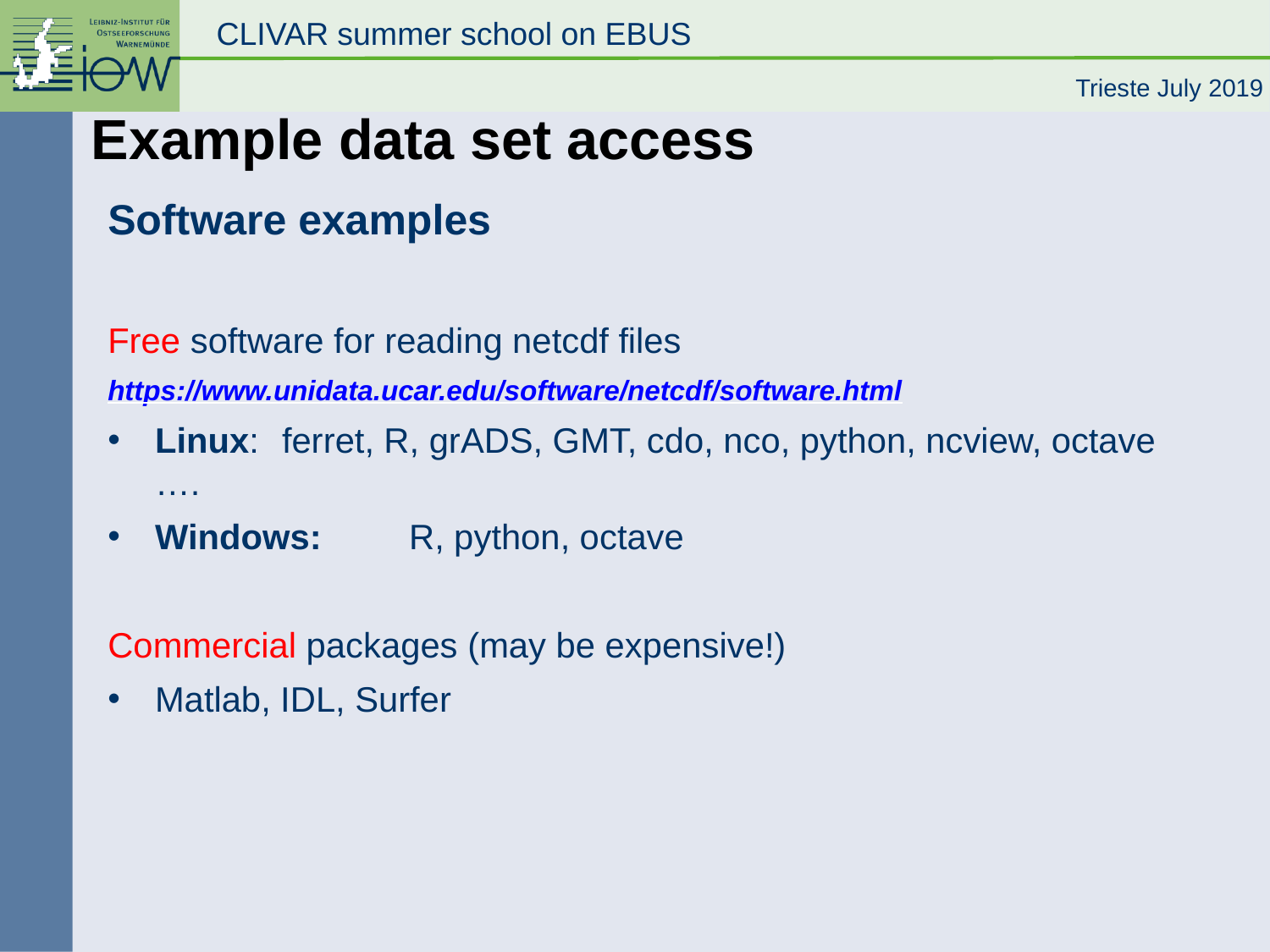

Example data set access
Software examples

Free software for reading netcdf files
https://www.unidata.ucar.edu/software/netcdf/software.html
Linux: 	ferret, R, grADS, GMT, cdo, nco, python, ncview, octave ….
Windows:	R, python, octave

Commercial packages (may be expensive!)
Matlab, IDL, Surfer